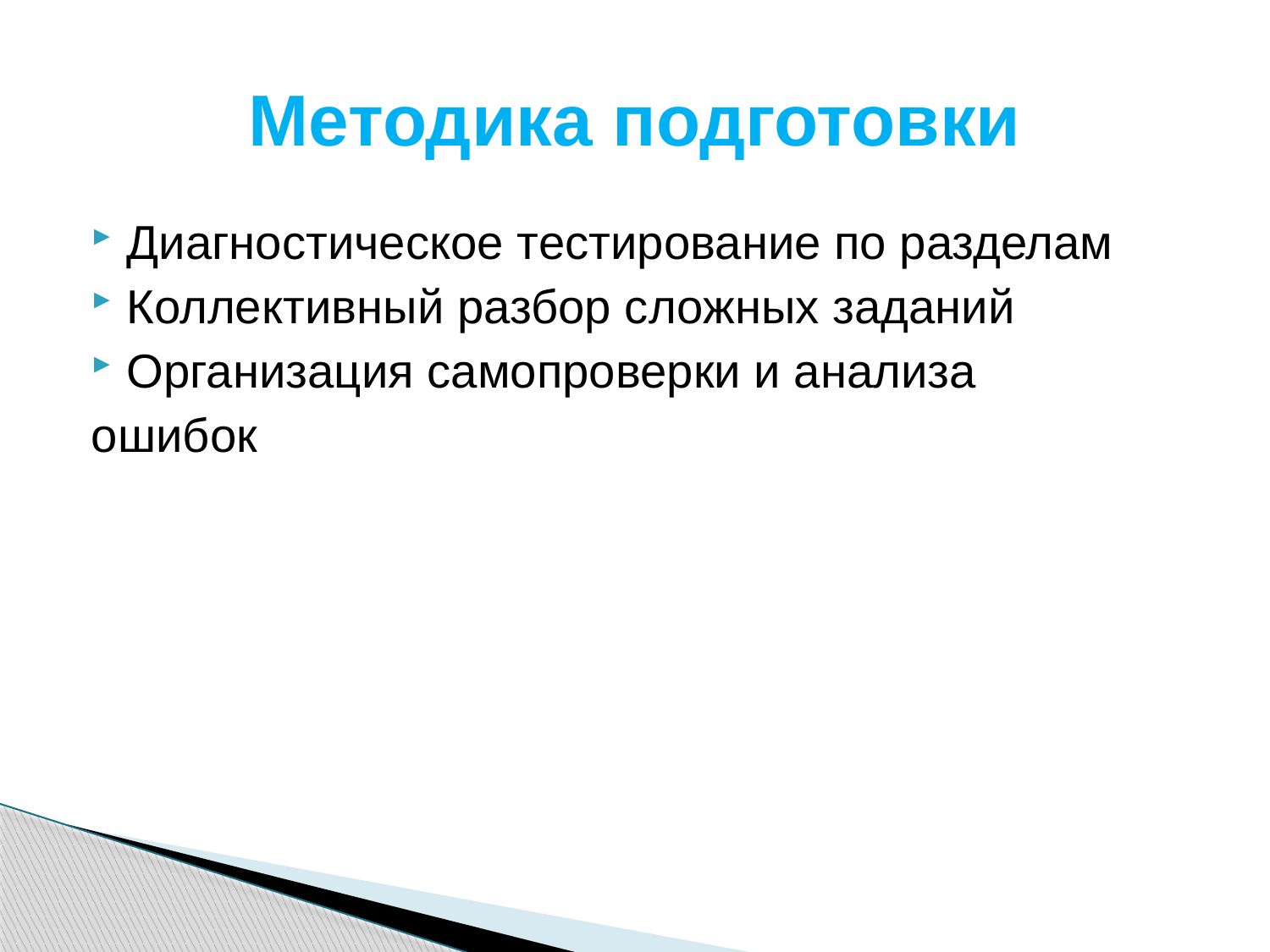

# Методика подготовки
Диагностическое тестирование по разделам
Коллективный разбор сложных заданий
Организация самопроверки и анализа
ошибок